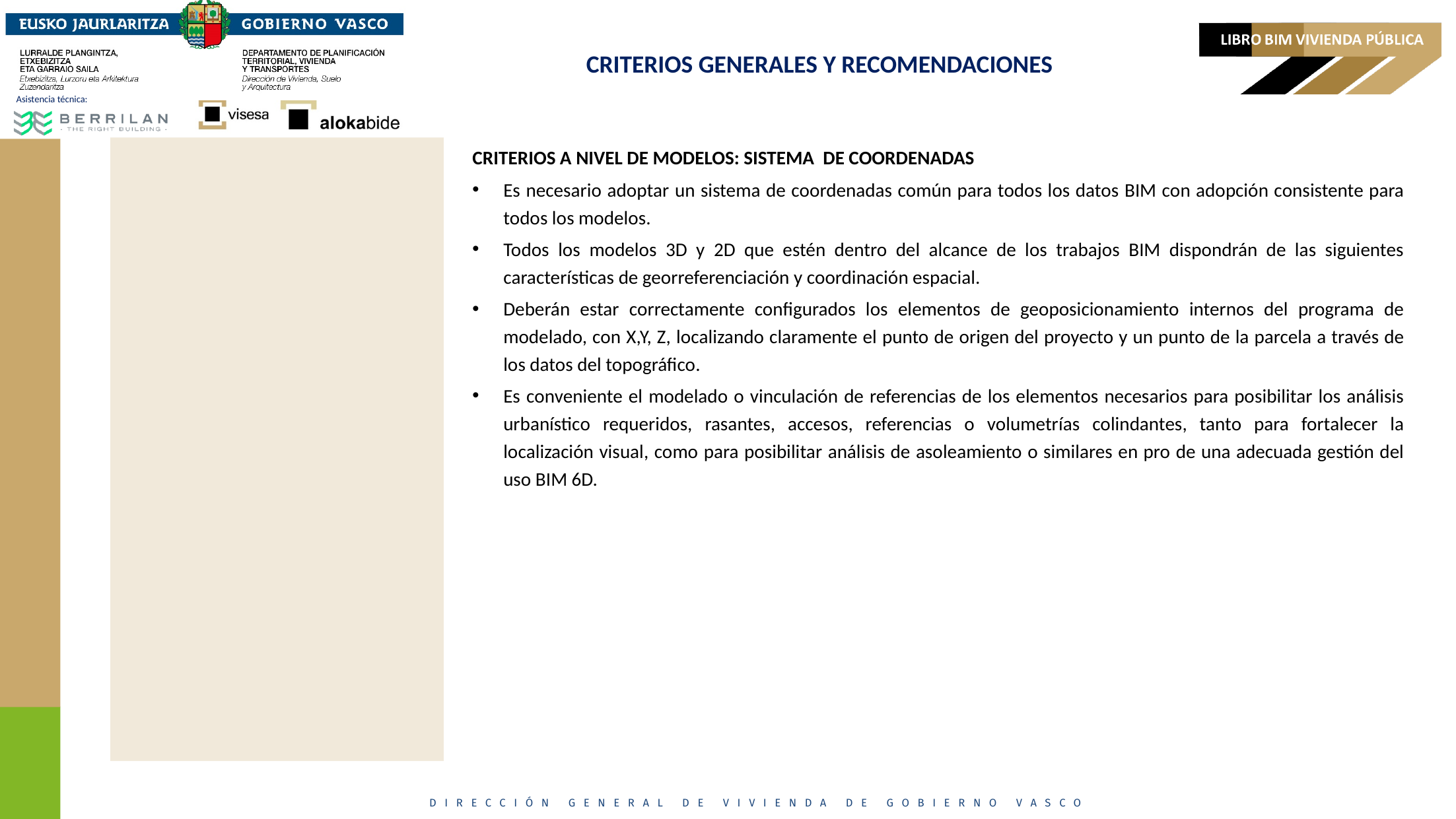

# CRITERIOS GENERALES Y RECOMENDACIONES
CRITERIOS A NIVEL DE MODELOS: SISTEMA  DE COORDENADAS
Es necesario adoptar un sistema de coordenadas común para todos los datos BIM con adopción consistente para todos los modelos.
Todos los modelos 3D y 2D que estén dentro del alcance de los trabajos BIM dispondrán de las siguientes características de georreferenciación y coordinación espacial.
Deberán estar correctamente configurados los elementos de geoposicionamiento internos del programa de modelado, con X,Y, Z, localizando claramente el punto de origen del proyecto y un punto de la parcela a través de los datos del topográfico.
Es conveniente el modelado o vinculación de referencias de los elementos necesarios para posibilitar los análisis urbanístico requeridos, rasantes, accesos, referencias o volumetrías colindantes, tanto para fortalecer la localización visual, como para posibilitar análisis de asoleamiento o similares en pro de una adecuada gestión del uso BIM 6D.